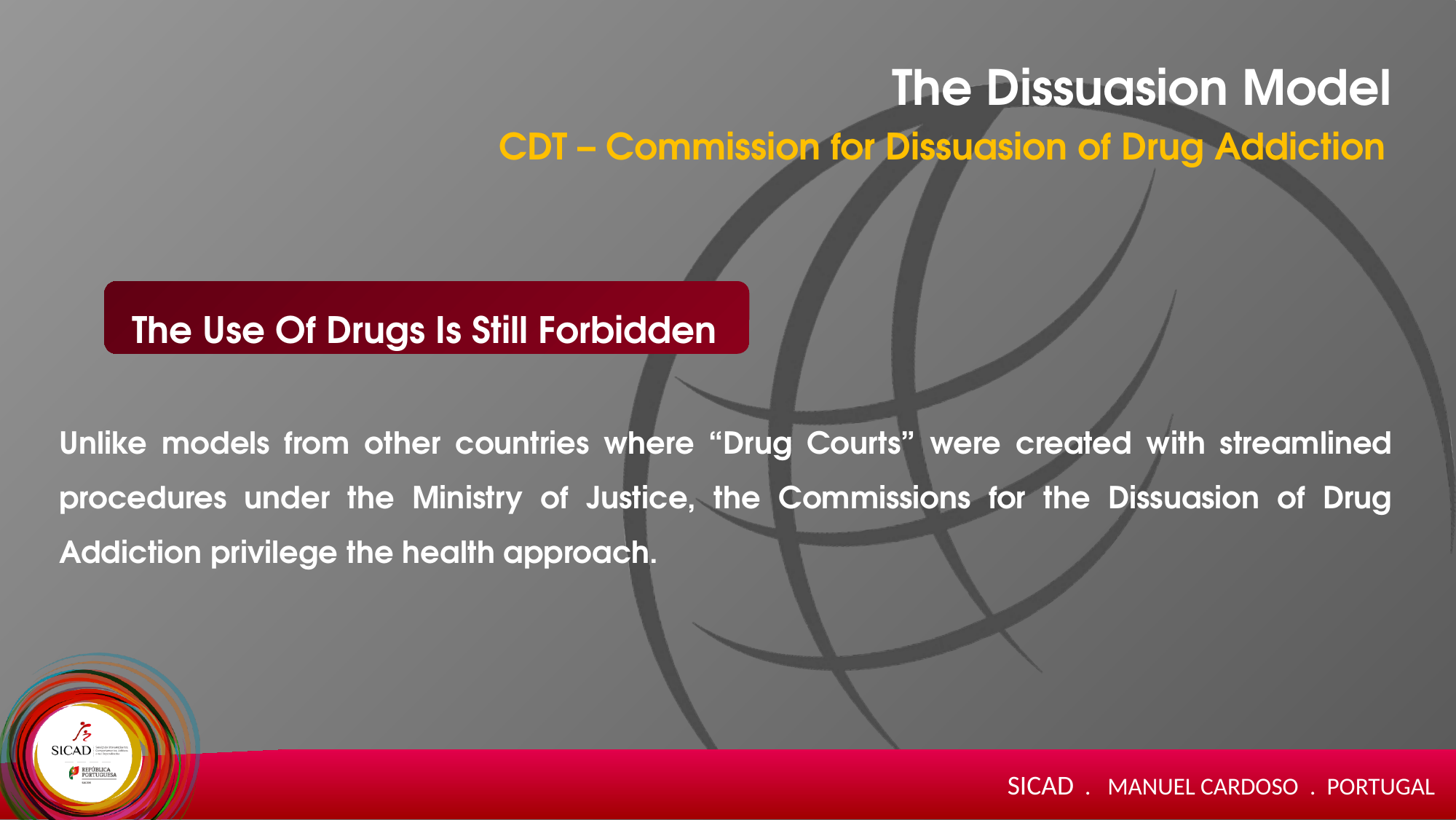

The Dissuasion Model
CDT – Commission for Dissuasion of Drug Addiction
The Use Of Drugs Is Still Forbidden

Unlike models from other countries where “Drug Courts” were created with streamlined procedures under the Ministry of Justice, the Commissions for the Dissuasion of Drug Addiction privilege the health approach.